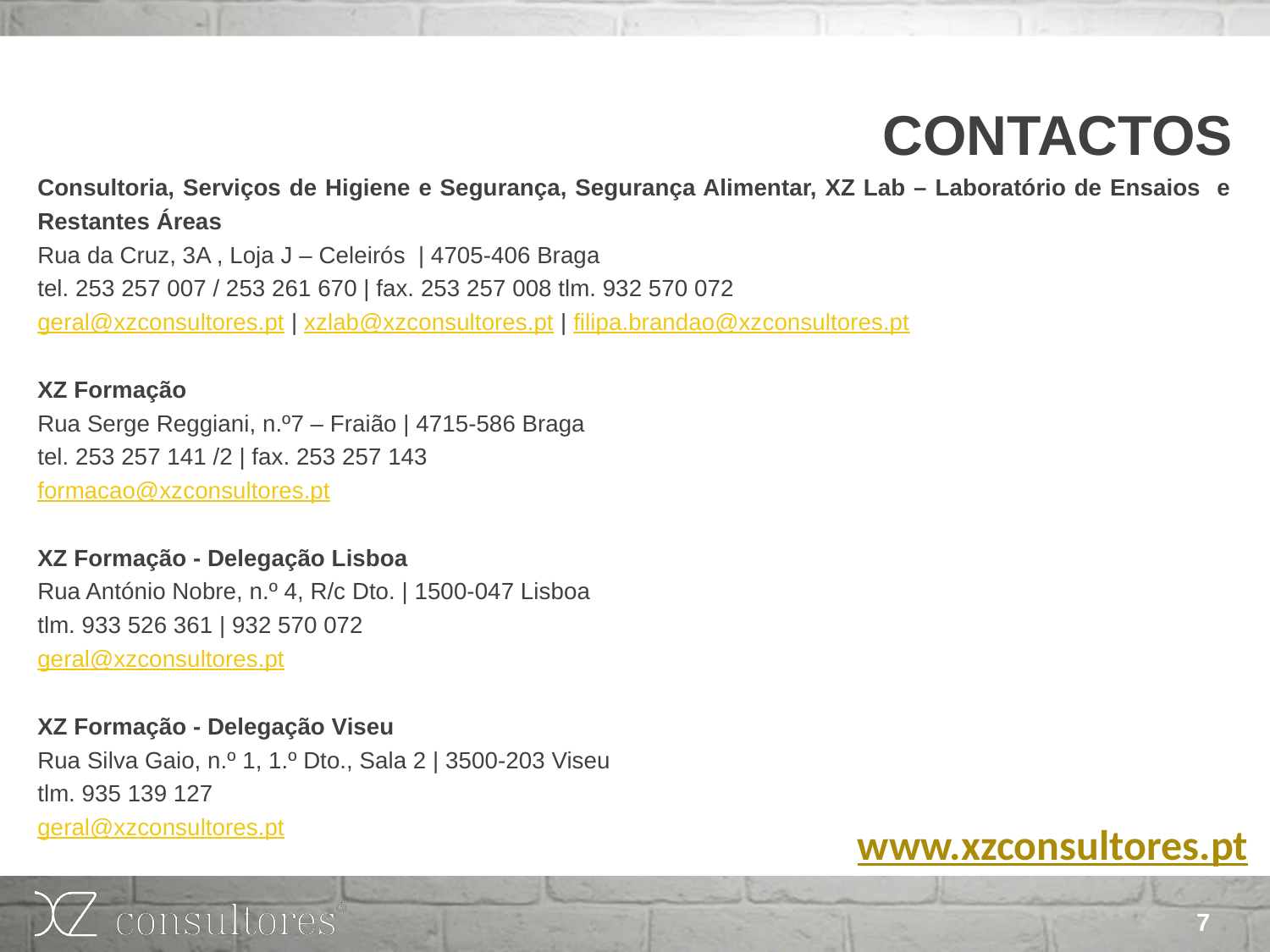

CONTACTOS
Consultoria, Serviços de Higiene e Segurança, Segurança Alimentar, XZ Lab – Laboratório de Ensaios  e Restantes Áreas
Rua da Cruz, 3A , Loja J – Celeirós  | 4705-406 Braga
tel. 253 257 007 / 253 261 670 | fax. 253 257 008 tlm. 932 570 072
geral@xzconsultores.pt | xzlab@xzconsultores.pt | filipa.brandao@xzconsultores.pt

XZ Formação
Rua Serge Reggiani, n.º7 – Fraião | 4715-586 Braga
tel. 253 257 141 /2 | fax. 253 257 143
formacao@xzconsultores.pt

XZ Formação - Delegação Lisboa
Rua António Nobre, n.º 4, R/c Dto. | 1500-047 Lisboa
tlm. 933 526 361 | 932 570 072
geral@xzconsultores.pt

XZ Formação - Delegação Viseu
Rua Silva Gaio, n.º 1, 1.º Dto., Sala 2 | 3500-203 Viseu
tlm. 935 139 127
geral@xzconsultores.pt

www.xzconsultores.pt